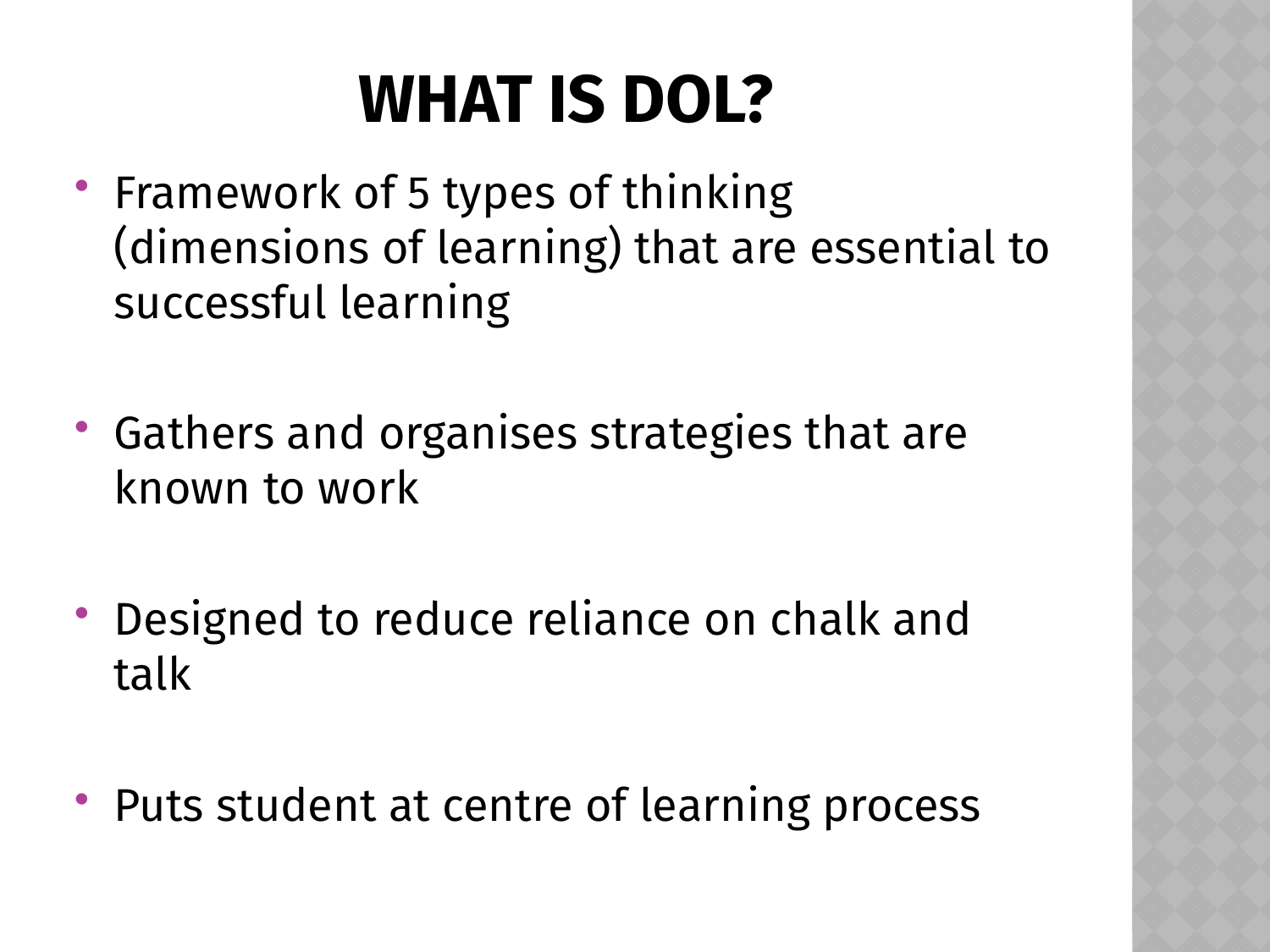

# What is DoL?
Framework of 5 types of thinking (dimensions of learning) that are essential to successful learning

Gathers and organises strategies that are known to work

Designed to reduce reliance on chalk and talk

Puts student at centre of learning process